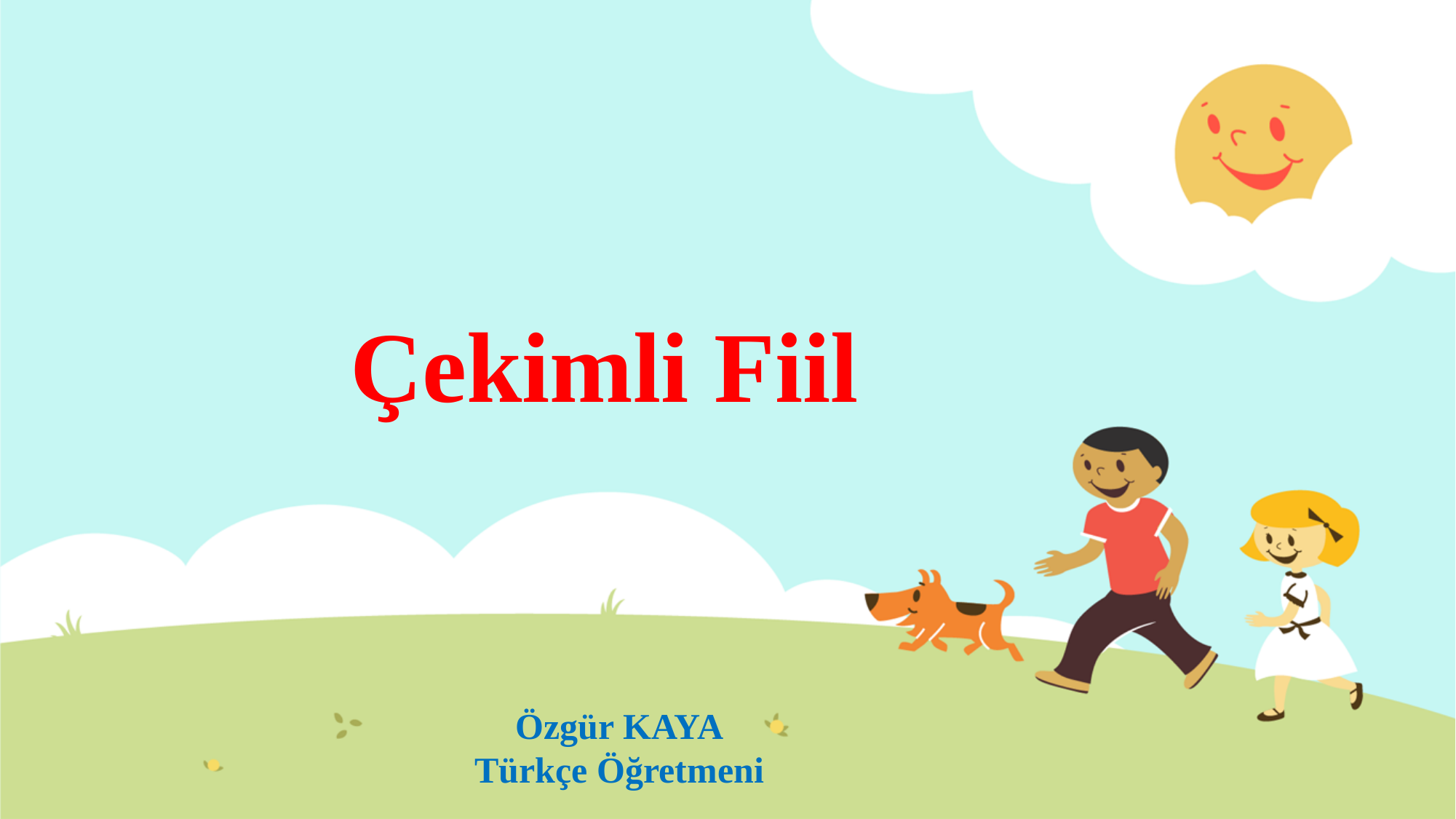

# Çekimli Fiil
Özgür KAYA
Türkçe Öğretmeni